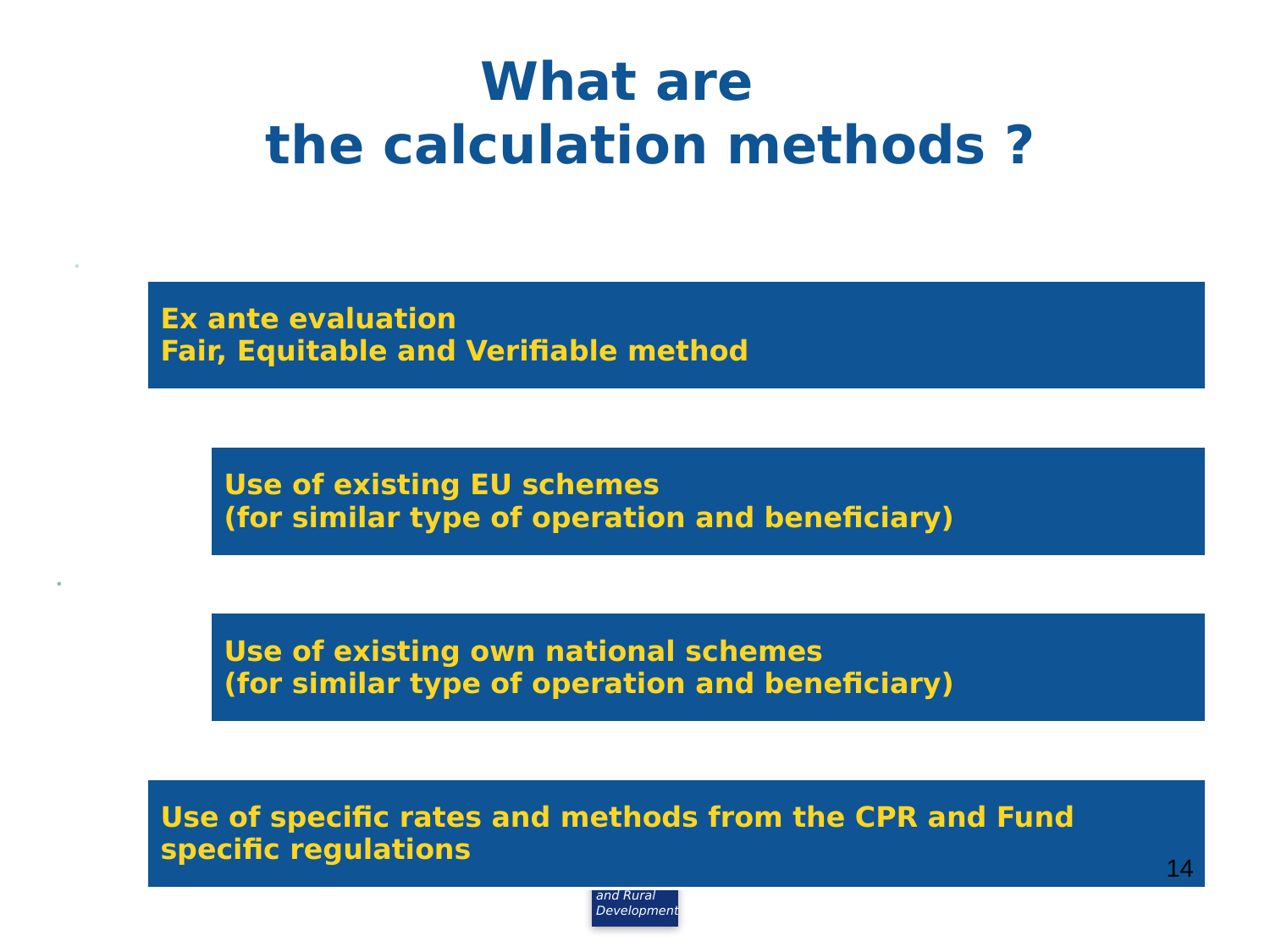

# What are the calculation methods ?
Ex ante evaluation
Fair, Equitable and Verifiable method
Use of existing EU schemes
(for similar type of operation and beneficiary)
Use of existing own national schemes
(for similar type of operation and beneficiary)
Use of specific rates and methods from the CPR and Fund specific regulations
14